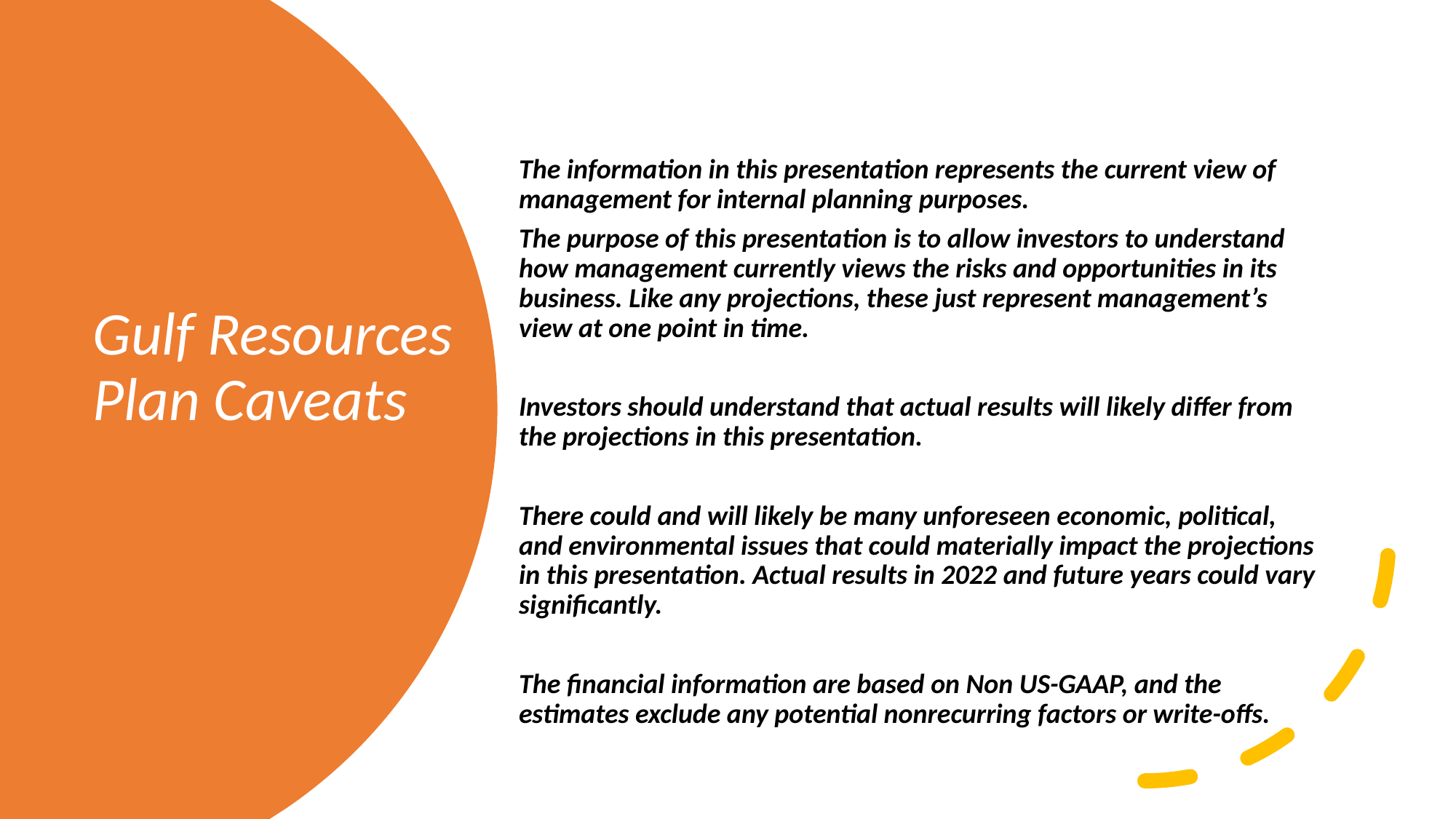

The information in this presentation represents the current view of management for internal planning purposes.
The purpose of this presentation is to allow investors to understand how management currently views the risks and opportunities in its business. Like any projections, these just represent management’s view at one point in time.

Investors should understand that actual results will likely differ from the projections in this presentation.

There could and will likely be many unforeseen economic, political, and environmental issues that could materially impact the projections in this presentation. Actual results in 2022 and future years could vary significantly.

The financial information are based on Non US-GAAP, and the estimates exclude any potential nonrecurring factors or write-offs.

# Gulf Resources Plan Caveats